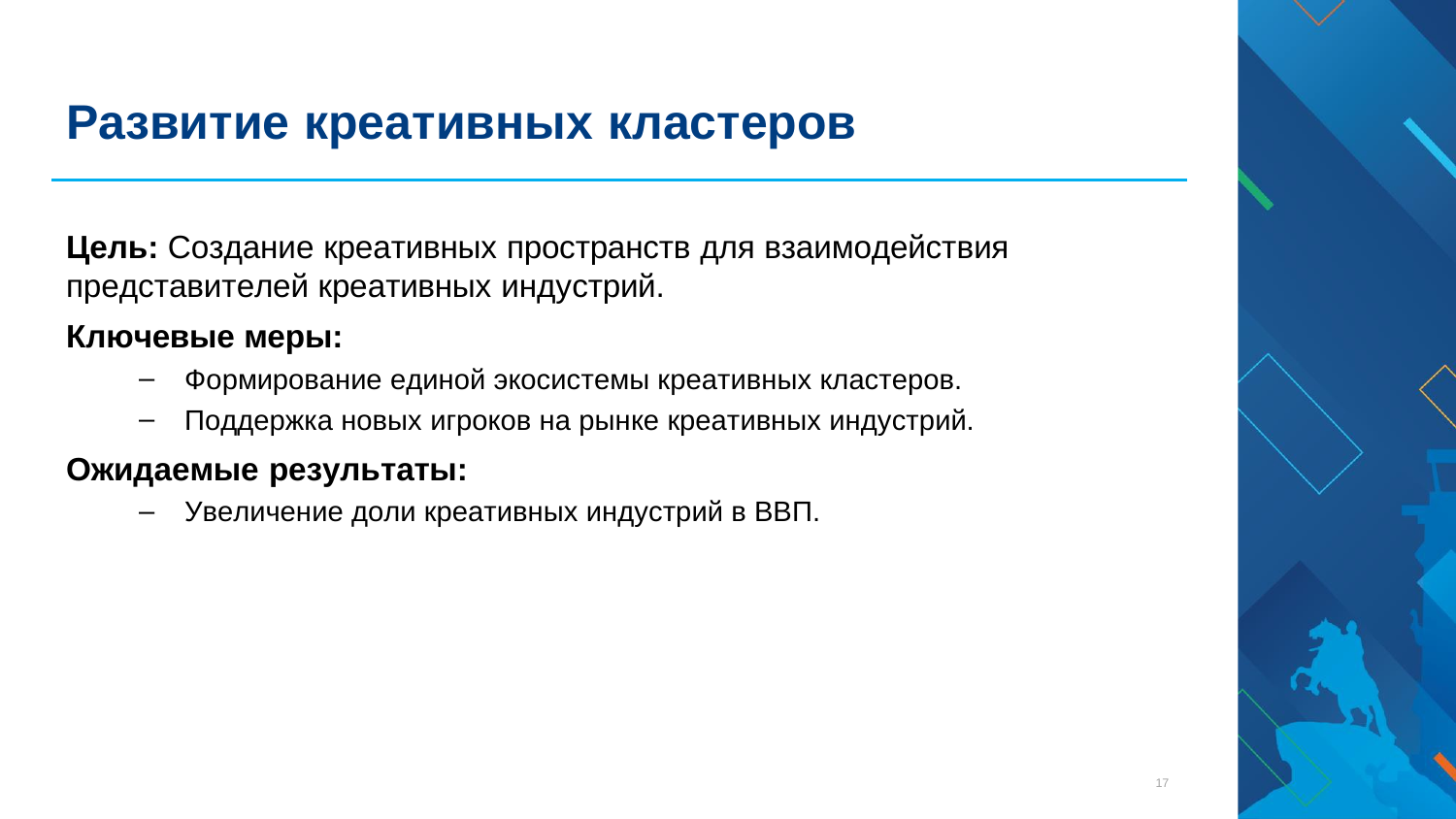

# Развитие креативных кластеров

Цель: Создание креативных пространств для взаимодействия представителей креативных индустрий.
Ключевые меры:
Формирование единой экосистемы креативных кластеров.
Поддержка новых игроков на рынке креативных индустрий.
Ожидаемые результаты:
Увеличение доли креативных индустрий в ВВП.
17